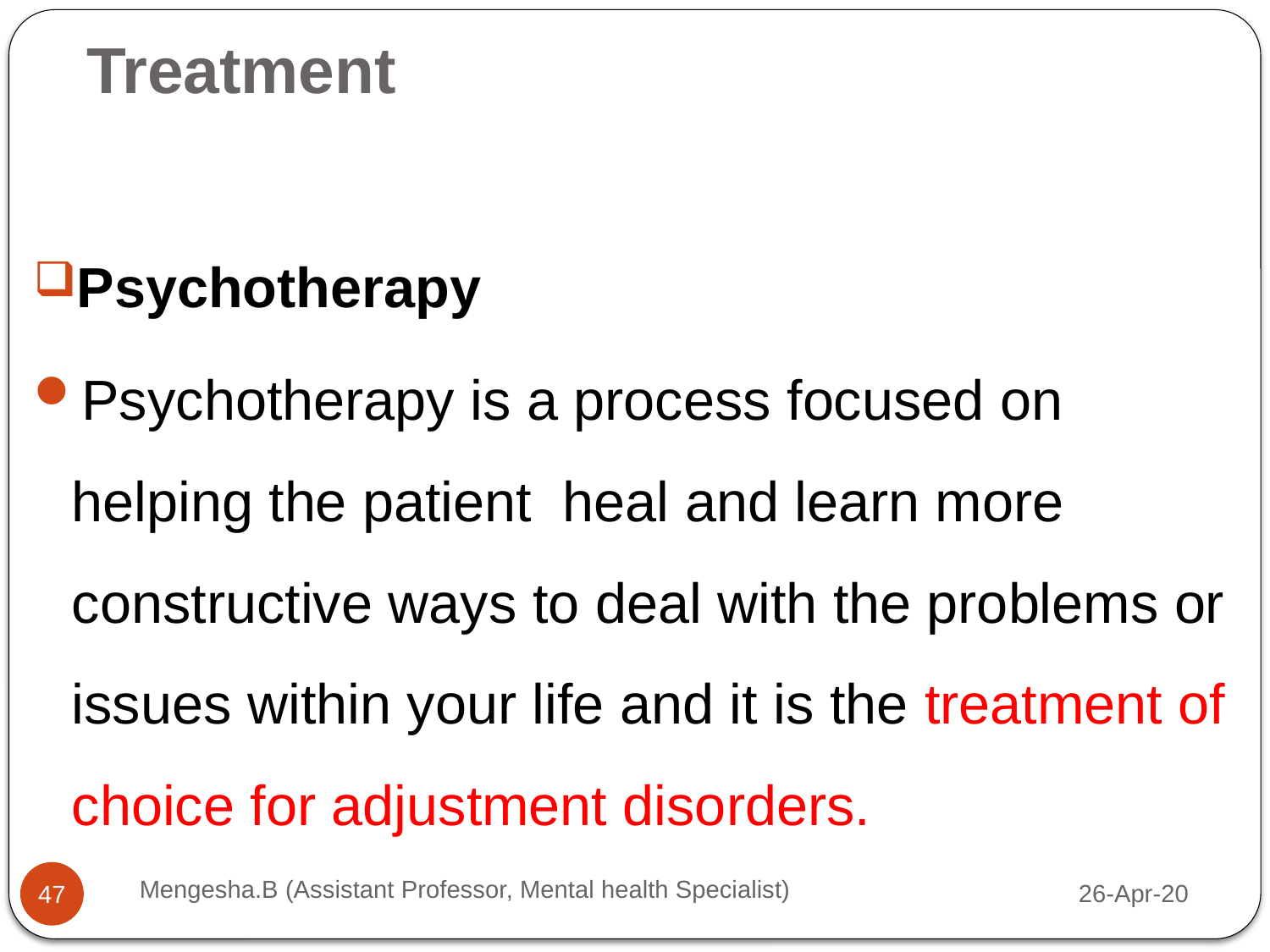

# Treatment
Psychotherapy
Psychotherapy is a process focused on helping the patient  heal and learn more constructive ways to deal with the problems or issues within your life and it is the treatment of choice for adjustment disorders.

Mengesha.B (Assistant Professor, Mental health Specialist)
26-Apr-20
47